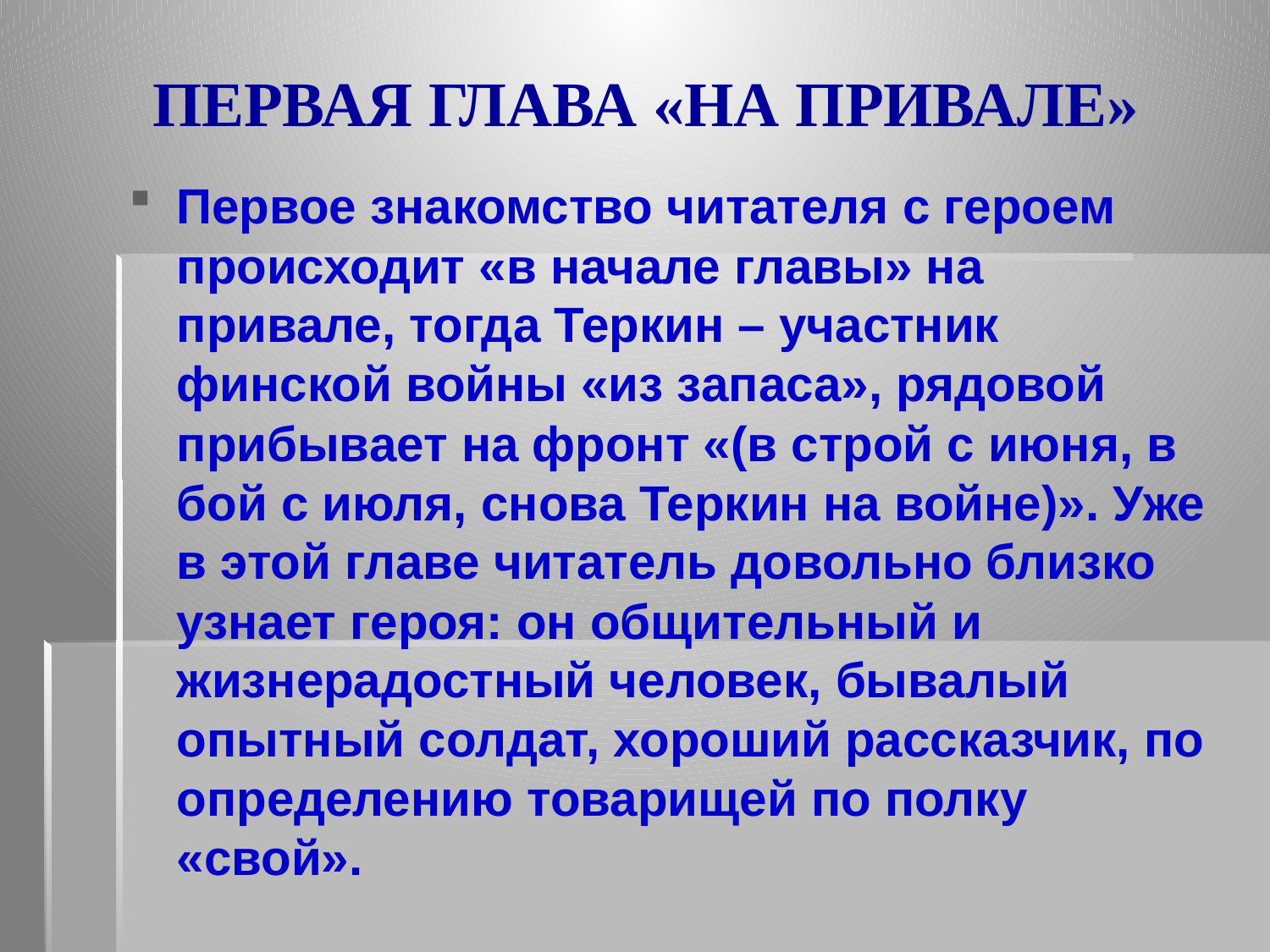

# ПЕРВАЯ ГЛАВА «НА ПРИВАЛЕ»
Первое знакомство читателя с героем происходит «в начале главы» на привале, тогда Теркин – участник финской войны «из запаса», рядовой прибывает на фронт «(в строй с июня, в бой с июля, снова Теркин на войне)». Уже в этой главе читатель довольно близко узнает героя: он общительный и жизнерадостный человек, бывалый опытный солдат, хороший рассказчик, по определению товарищей по полку «свой».